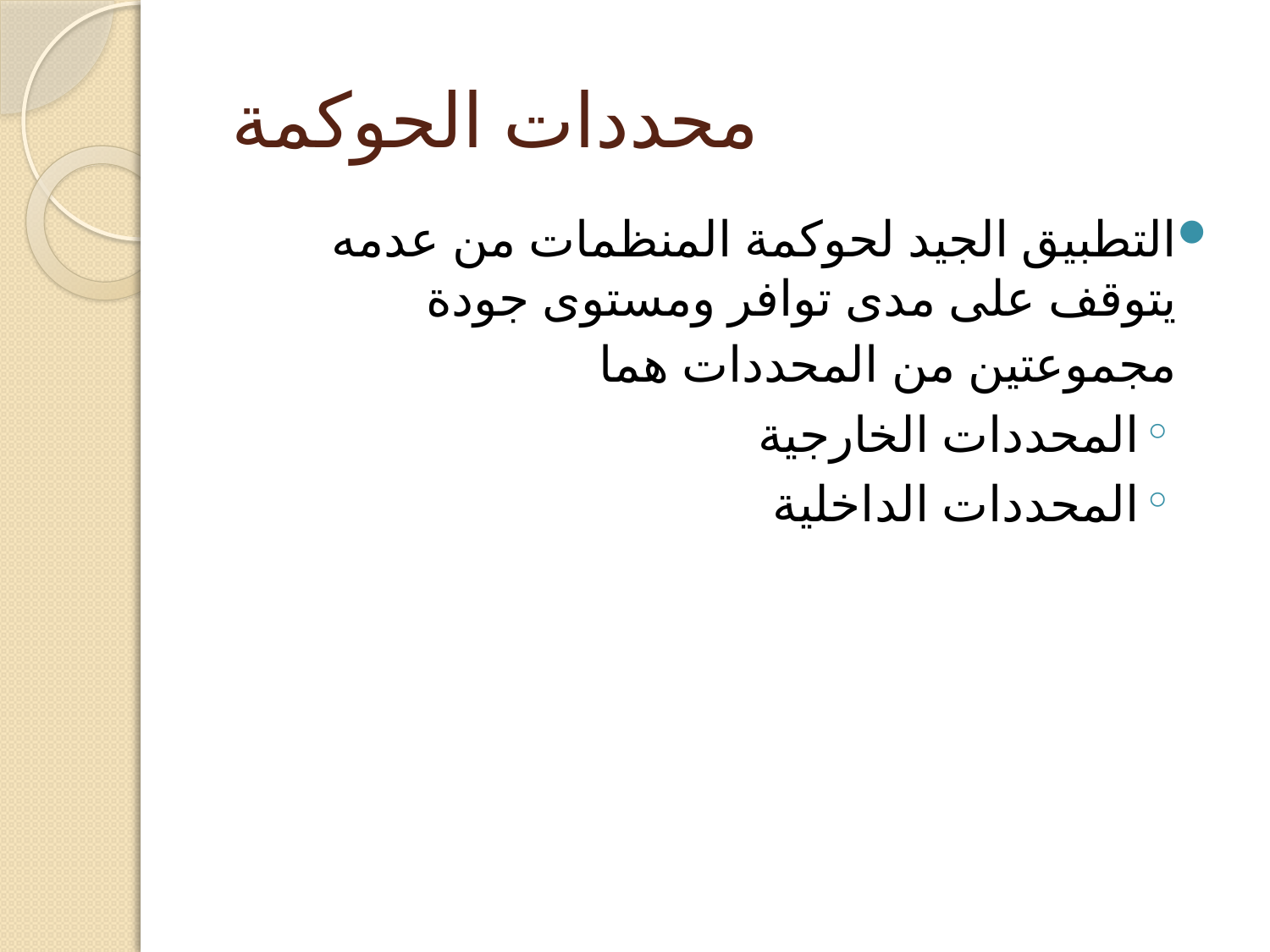

# محددات الحوكمة
التطبيق الجيد لحوكمة المنظمات من عدمه يتوقف على مدى توافر ومستوى جودة مجموعتين من المحددات هما
المحددات الخارجية
المحددات الداخلية